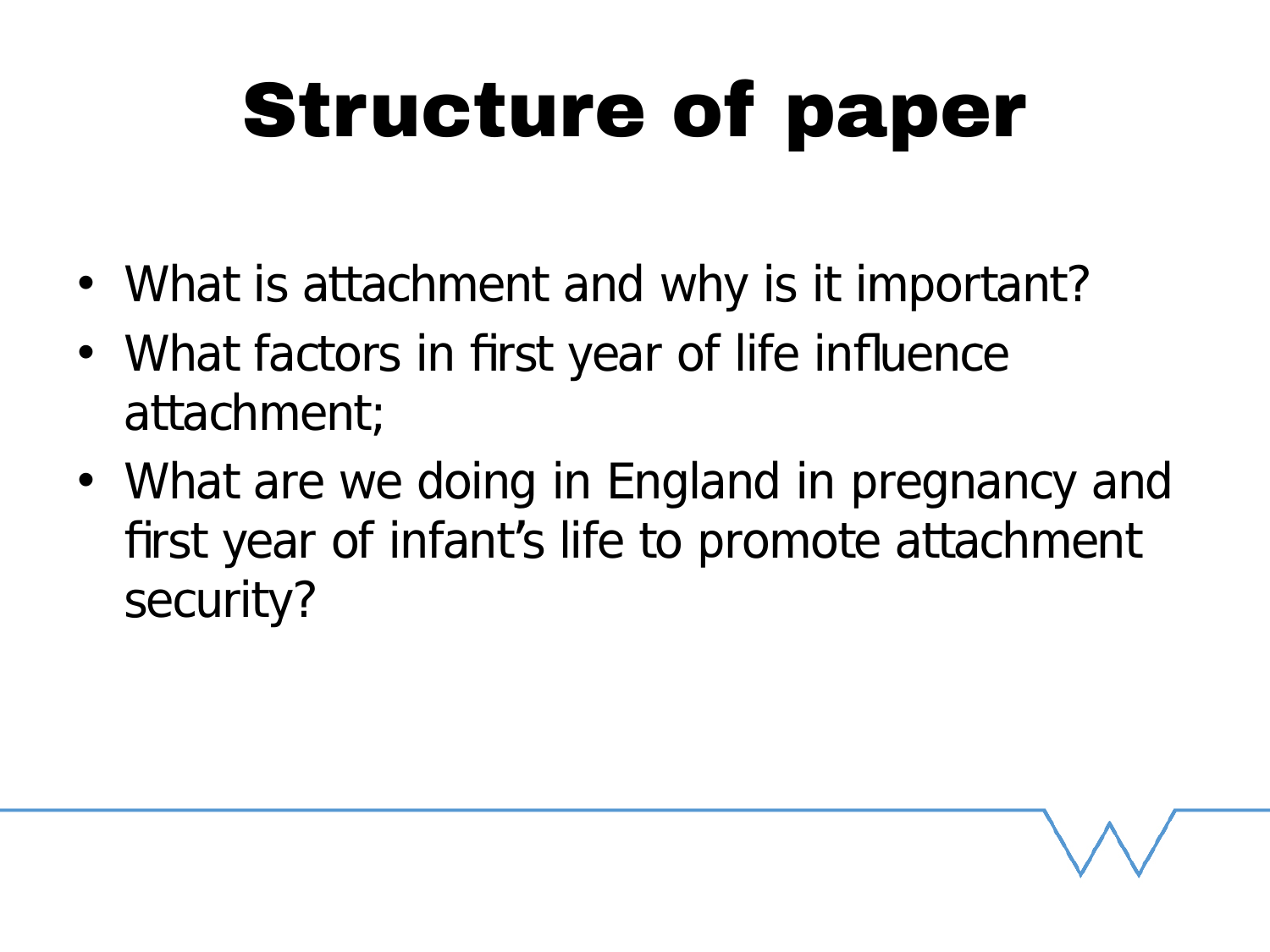

# Structure of paper
What is attachment and why is it important?
What factors in first year of life influence attachment;
What are we doing in England in pregnancy and first year of infant’s life to promote attachment security?